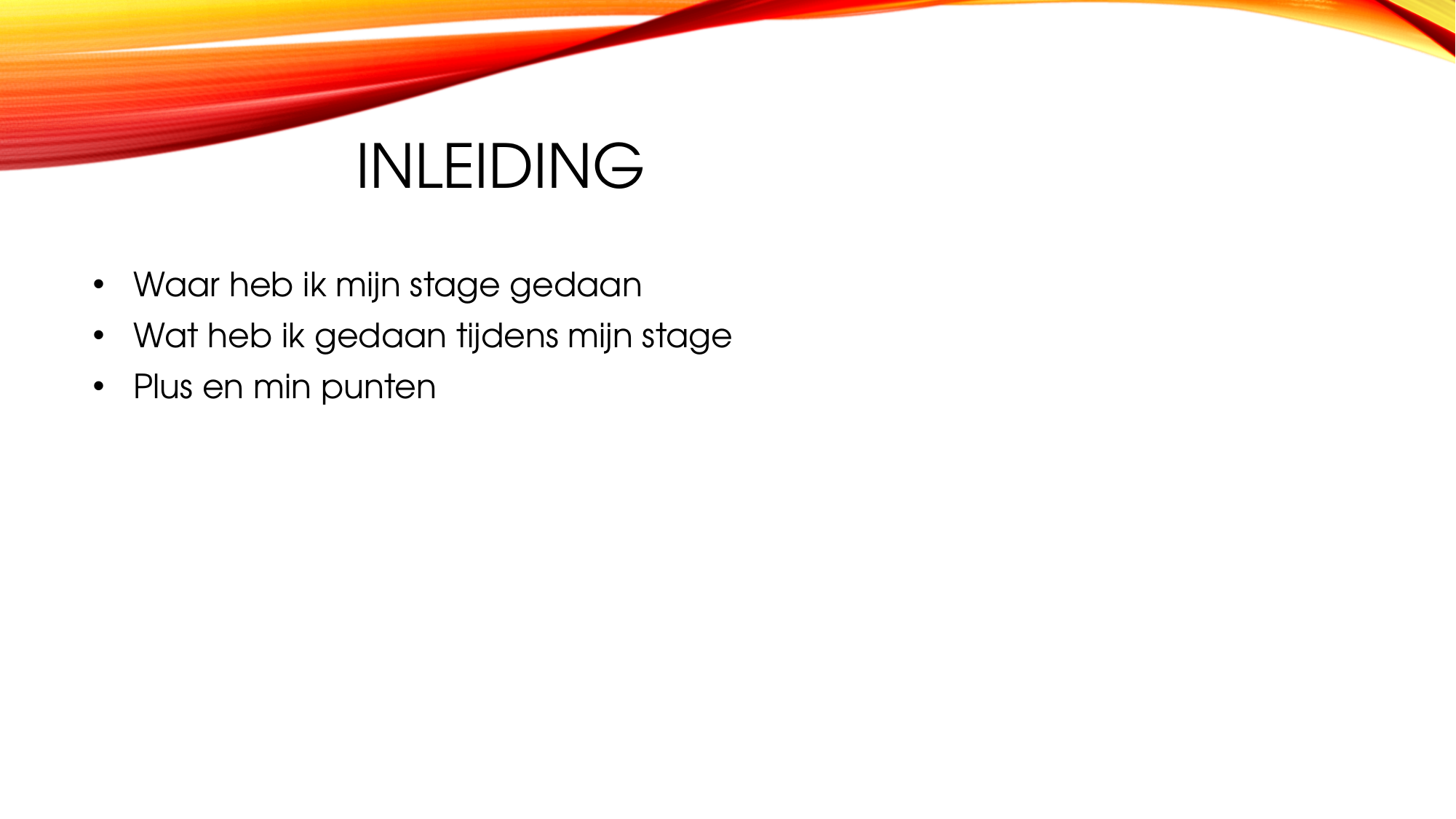

# Inleiding
Waar heb ik mijn stage gedaan
Wat heb ik gedaan tijdens mijn stage
Plus en min punten